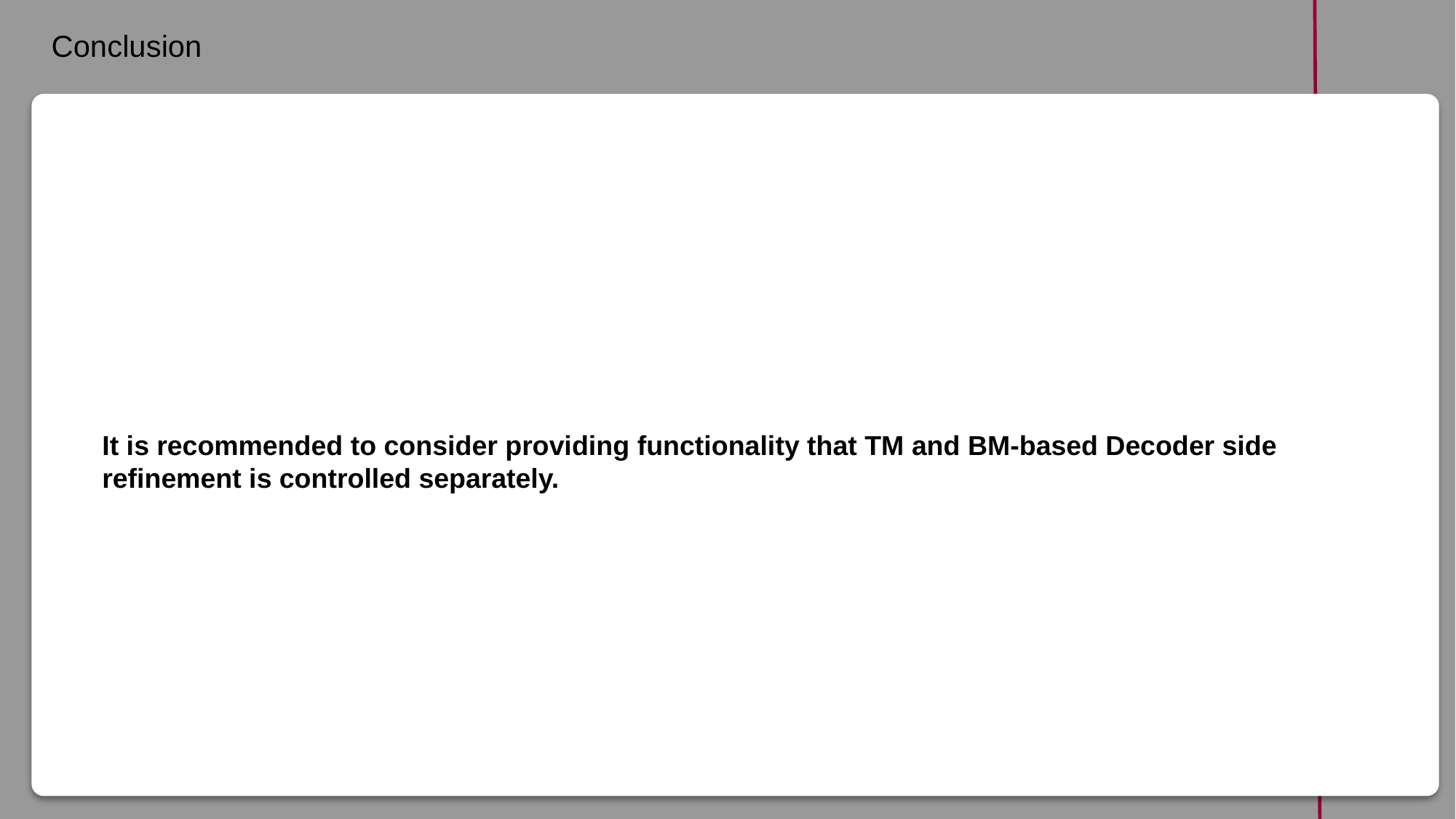

Conclusion
ind
It is recommended to consider providing functionality that TM and BM-based Decoder side refinement is controlled separately.